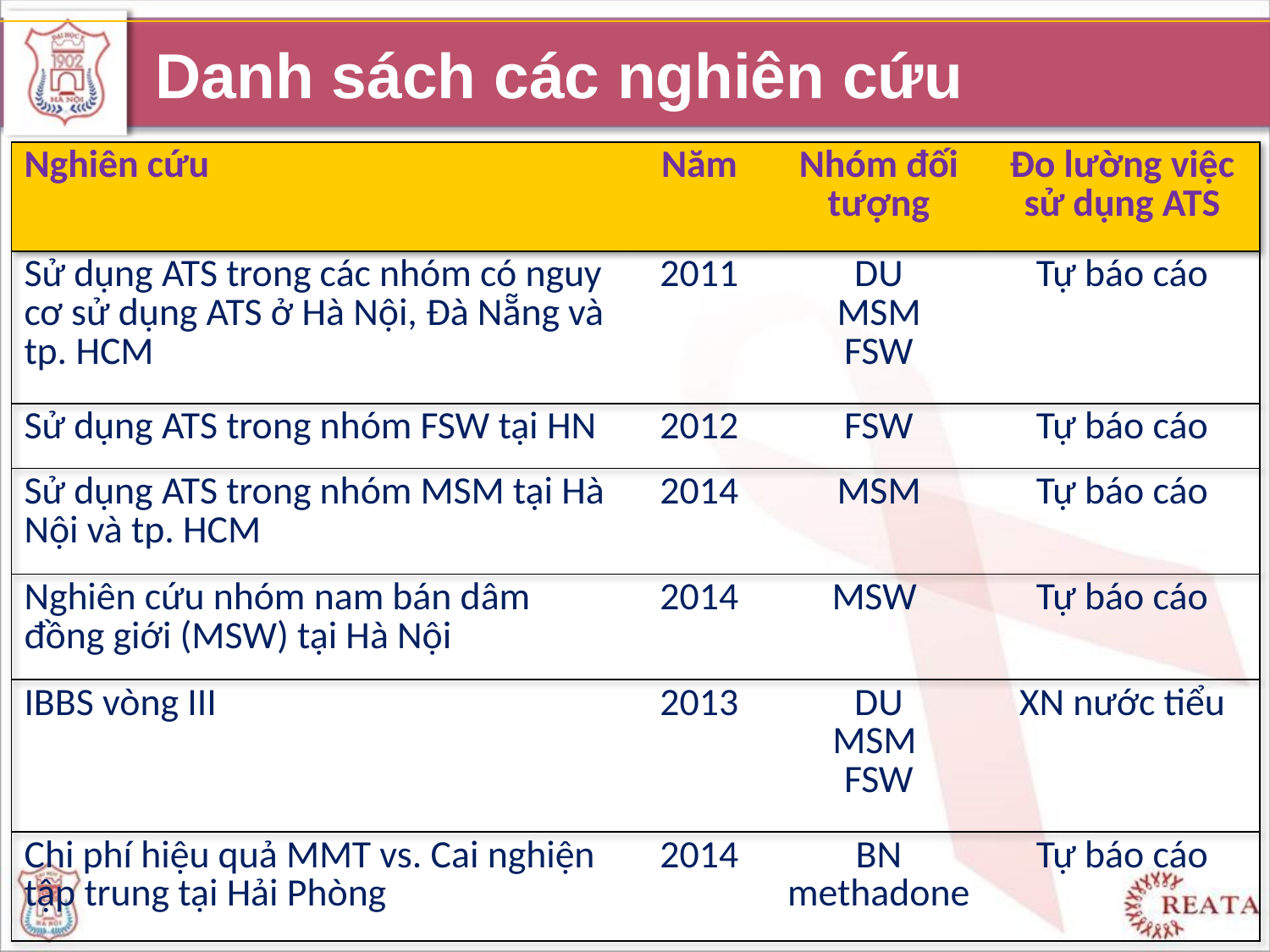

# Danh sách các nghiên cứu
| Nghiên cứu | Năm | Nhóm đối tượng | Đo lường việc sử dụng ATS |
| --- | --- | --- | --- |
| Sử dụng ATS trong các nhóm có nguy cơ sử dụng ATS ở Hà Nội, Đà Nẵng và tp. HCM | 2011 | DU MSM FSW | Tự báo cáo |
| Sử dụng ATS trong nhóm FSW tại HN | 2012 | FSW | Tự báo cáo |
| Sử dụng ATS trong nhóm MSM tại Hà Nội và tp. HCM | 2014 | MSM | Tự báo cáo |
| Nghiên cứu nhóm nam bán dâm đồng giới (MSW) tại Hà Nội | 2014 | MSW | Tự báo cáo |
| IBBS vòng III | 2013 | DU MSM FSW | XN nước tiểu |
| Chi phí hiệu quả MMT vs. Cai nghiện tập trung tại Hải Phòng | 2014 | BN methadone | Tự báo cáo |